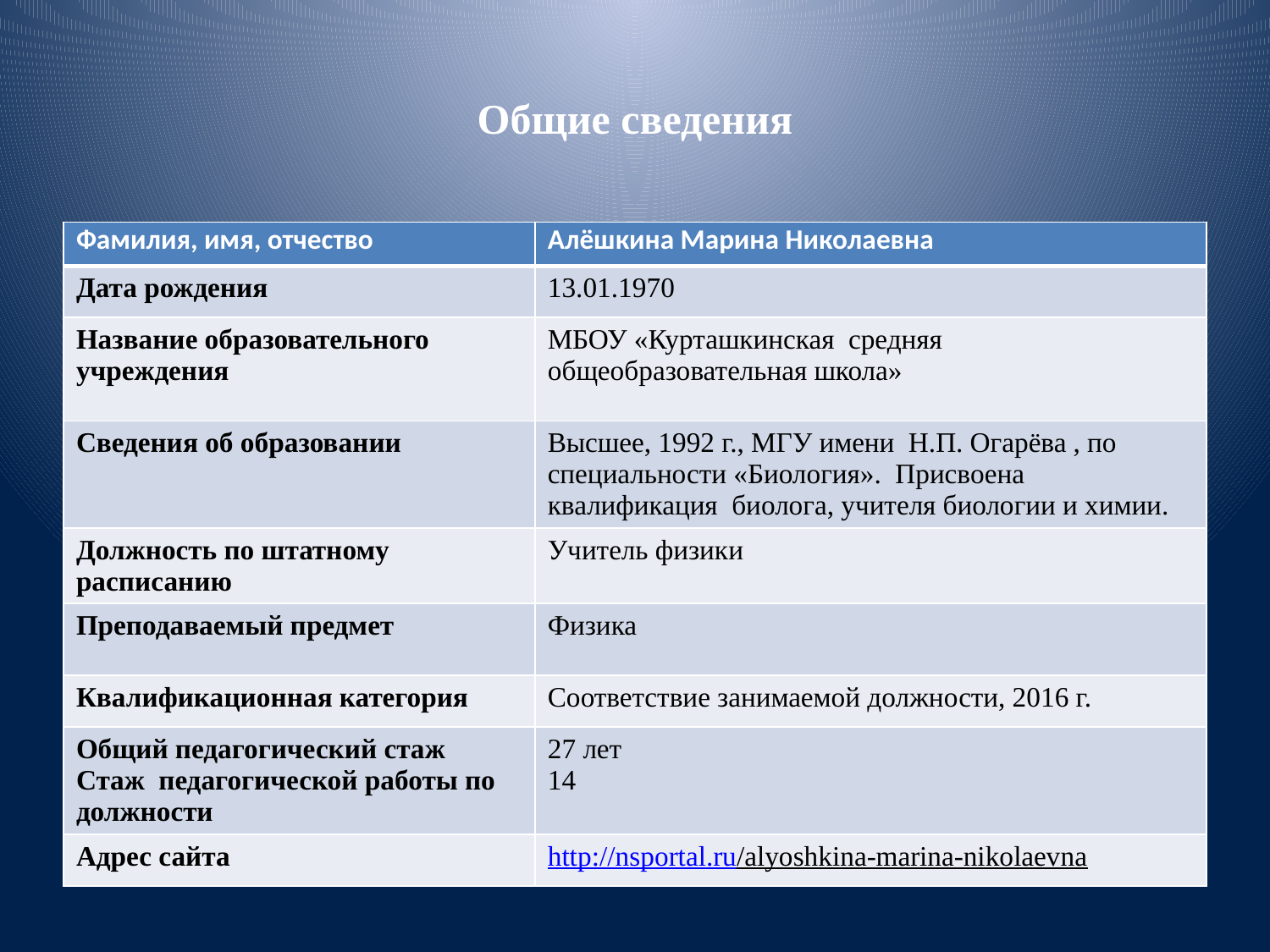

# Общие сведения
| Фамилия, имя, отчество | Алёшкина Марина Николаевна |
| --- | --- |
| Дата рождения | 13.01.1970 |
| Название образовательного учреждения | МБОУ «Курташкинская средняя общеобразовательная школа» |
| Сведения об образовании | Высшее, 1992 г., МГУ имени Н.П. Огарёва , по специальности «Биология». Присвоена квалификация биолога, учителя биологии и химии. |
| Должность по штатному расписанию | Учитель физики |
| Преподаваемый предмет | Физика |
| Квалификационная категория | Соответствие занимаемой должности, 2016 г. |
| Общий педагогический стаж Стаж педагогической работы по должности | 27 лет 14 |
| Адрес сайта | http://nsportal.ru/alyoshkina-marina-nikolaevna |